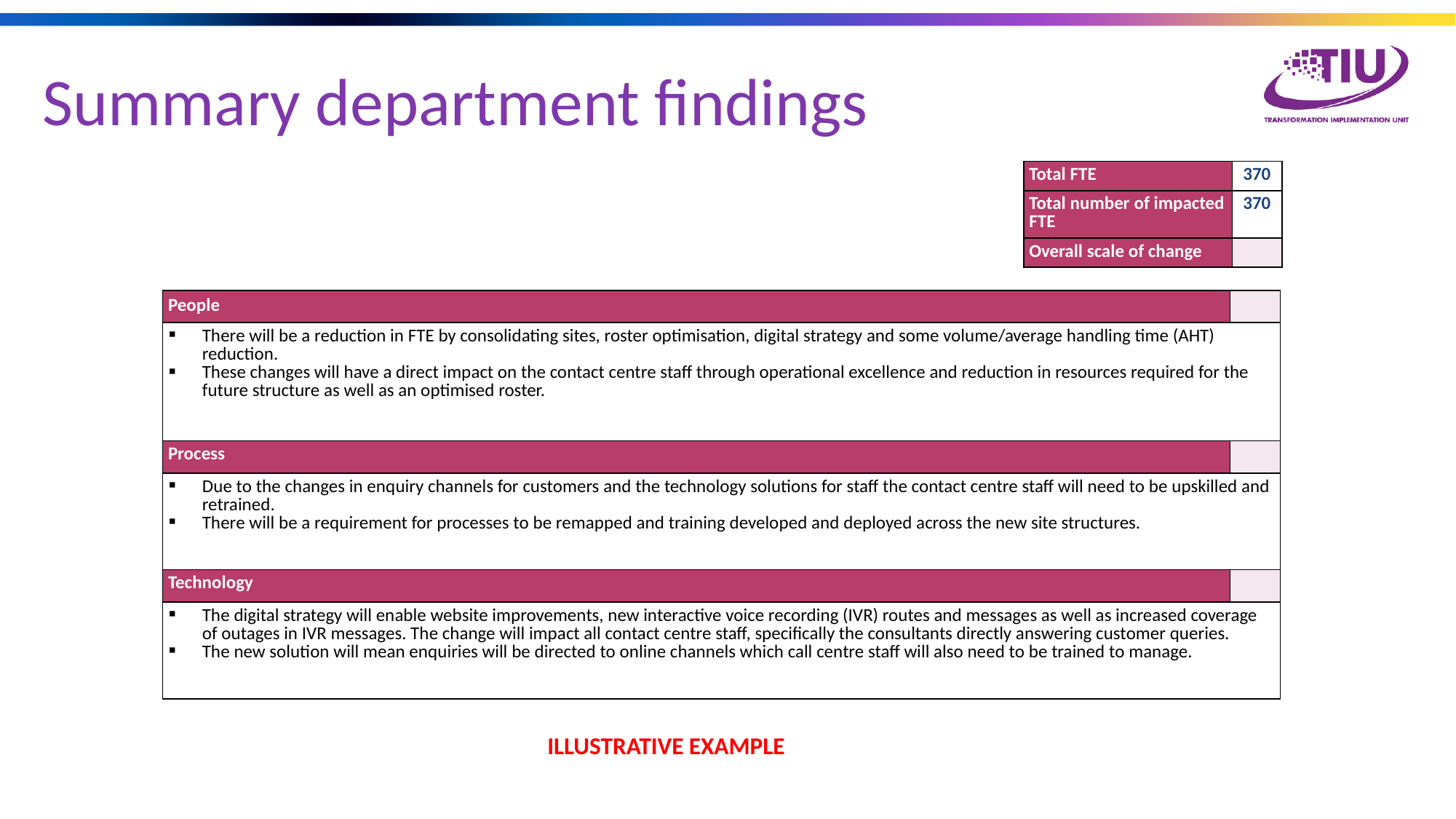

Summary department findings
| Total FTE | 370 |
| --- | --- |
| Total number of impacted FTE | 370 |
| Overall scale of change |  |
| People |  |
| --- | --- |
| There will be a reduction in FTE by consolidating sites, roster optimisation, digital strategy and some volume/average handling time (AHT) reduction. These changes will have a direct impact on the contact centre staff through operational excellence and reduction in resources required for the future structure as well as an optimised roster. |  |
| Process |  |
| Due to the changes in enquiry channels for customers and the technology solutions for staff the contact centre staff will need to be upskilled and retrained. There will be a requirement for processes to be remapped and training developed and deployed across the new site structures. |  |
| Technology |  |
| The digital strategy will enable website improvements, new interactive voice recording (IVR) routes and messages as well as increased coverage of outages in IVR messages. The change will impact all contact centre staff, specifically the consultants directly answering customer queries. The new solution will mean enquiries will be directed to online channels which call centre staff will also need to be trained to manage. |  |
ILLUSTRATIVE EXAMPLE